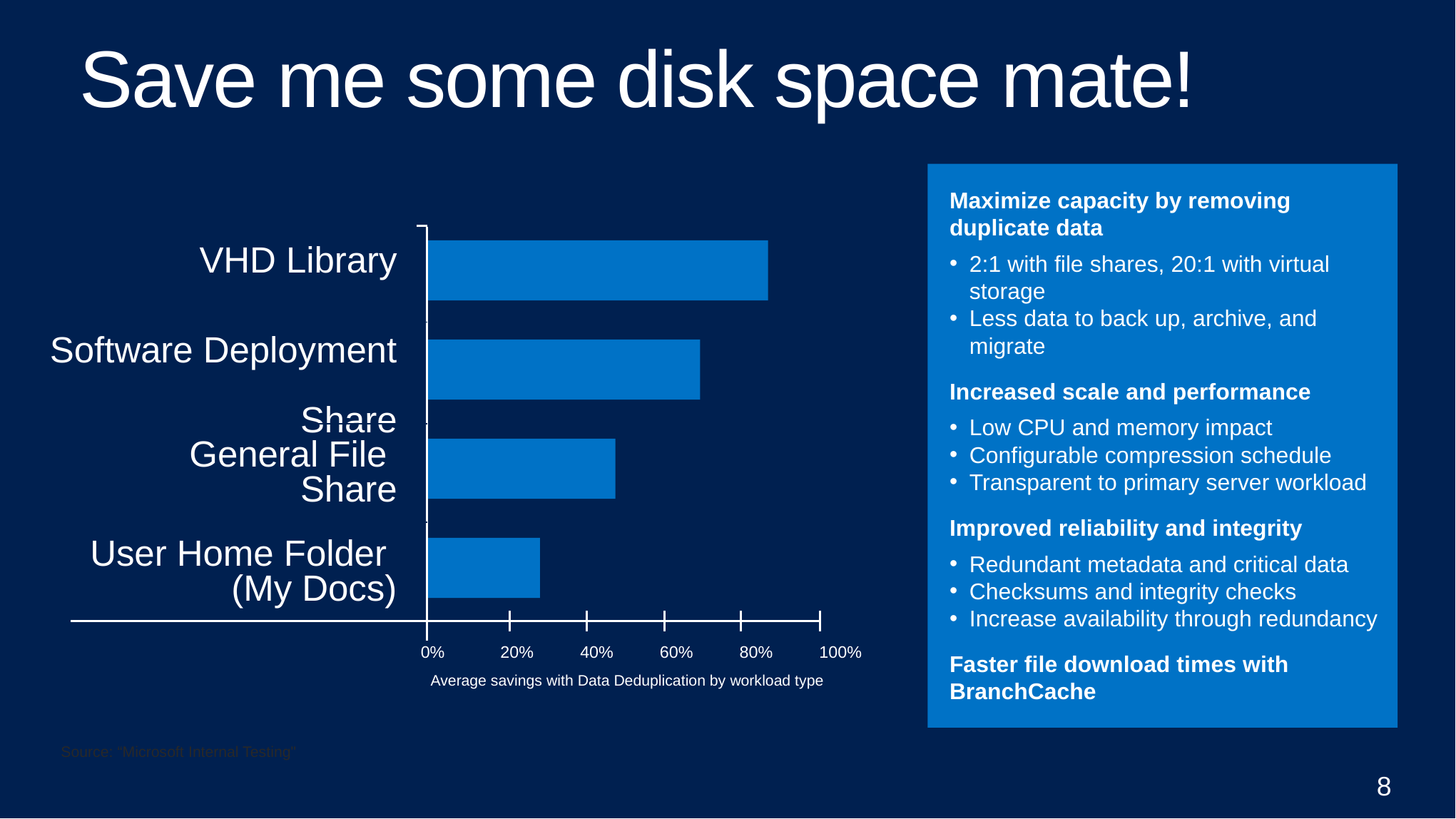

# Save me some disk space mate!
Maximize capacity by removing duplicate data
2:1 with file shares, 20:1 with virtual storage
Less data to back up, archive, and migrate
Increased scale and performance
Low CPU and memory impact
Configurable compression schedule
Transparent to primary server workload
Improved reliability and integrity
Redundant metadata and critical data
Checksums and integrity checks
Increase availability through redundancy
Faster file download times with BranchCache

VHD Library
Software Deployment
Share
General File
Share
User Home Folder
(My Docs)

0%            20%          40%          60%          80%          100%
Average savings with Data Deduplication by workload type
Source: “Microsoft Internal Testing"
8